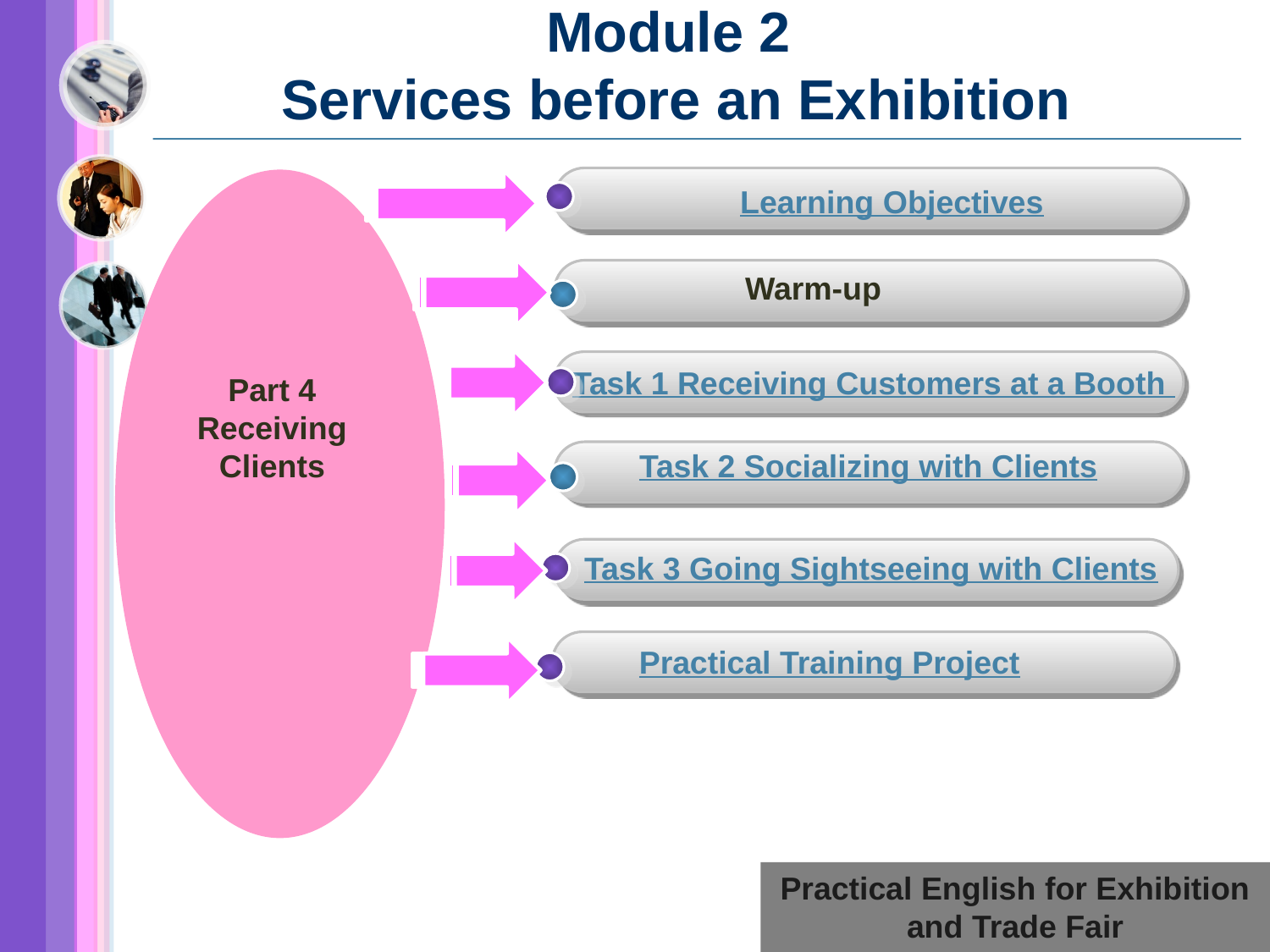

# Module 2 Services before an Exhibition

Learning Objectives

Warm-up

Task 1 Receiving Customers at a Booth

Part 4
Receiving Clients

Task 2 Socializing with Clients

Task 3 Going Sightseeing with Clients

Practical Training Project

Practical English for Exhibition and Trade Fair